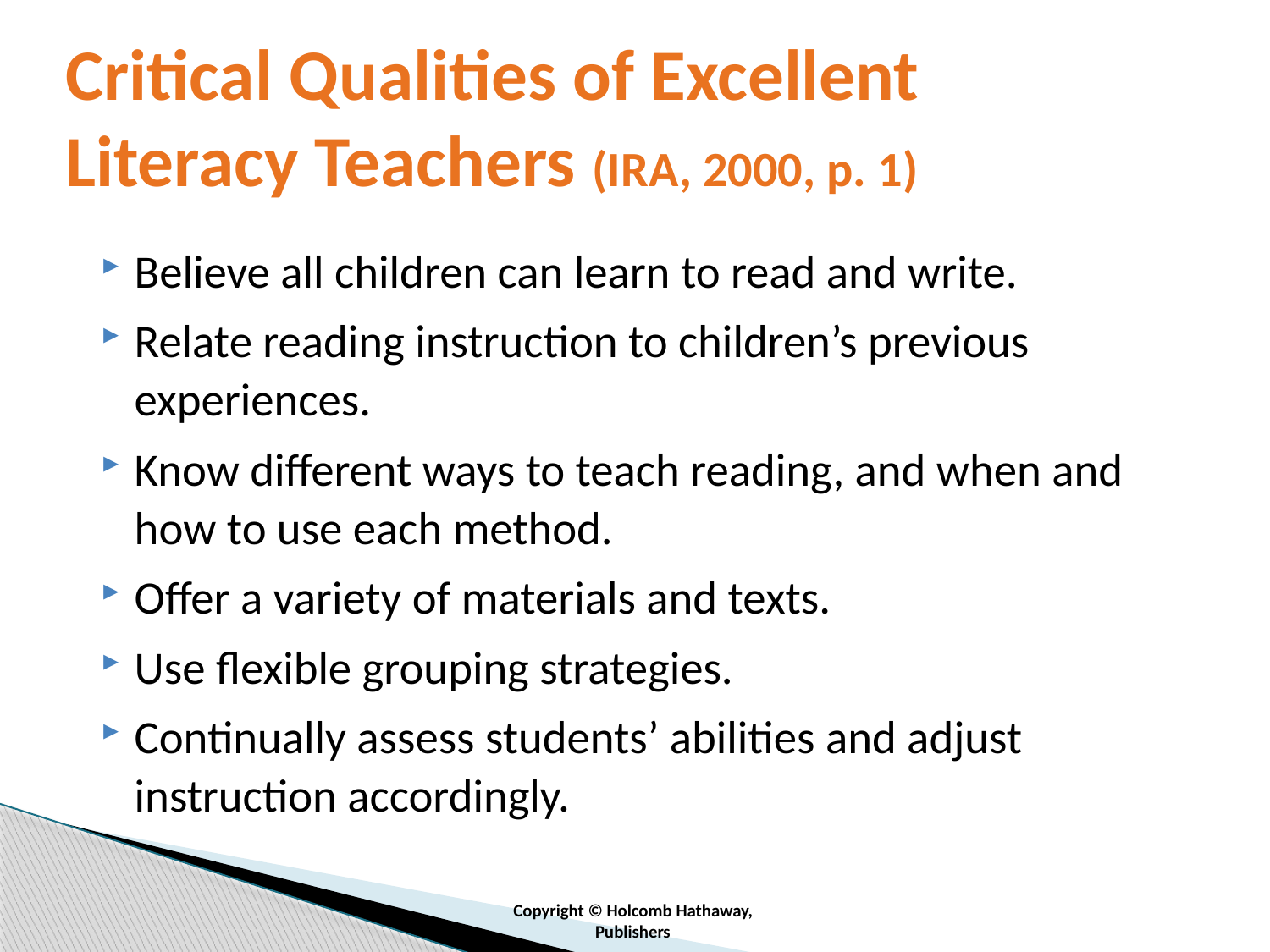

# Critical Qualities of Excellent Literacy Teachers (IRA, 2000, p. 1)
Believe all children can learn to read and write.
Relate reading instruction to children’s previous experiences.
Know different ways to teach reading, and when and how to use each method.
Offer a variety of materials and texts.
Use flexible grouping strategies.
Continually assess students’ abilities and adjust instruction accordingly.
Copyright © Holcomb Hathaway,
Publishers